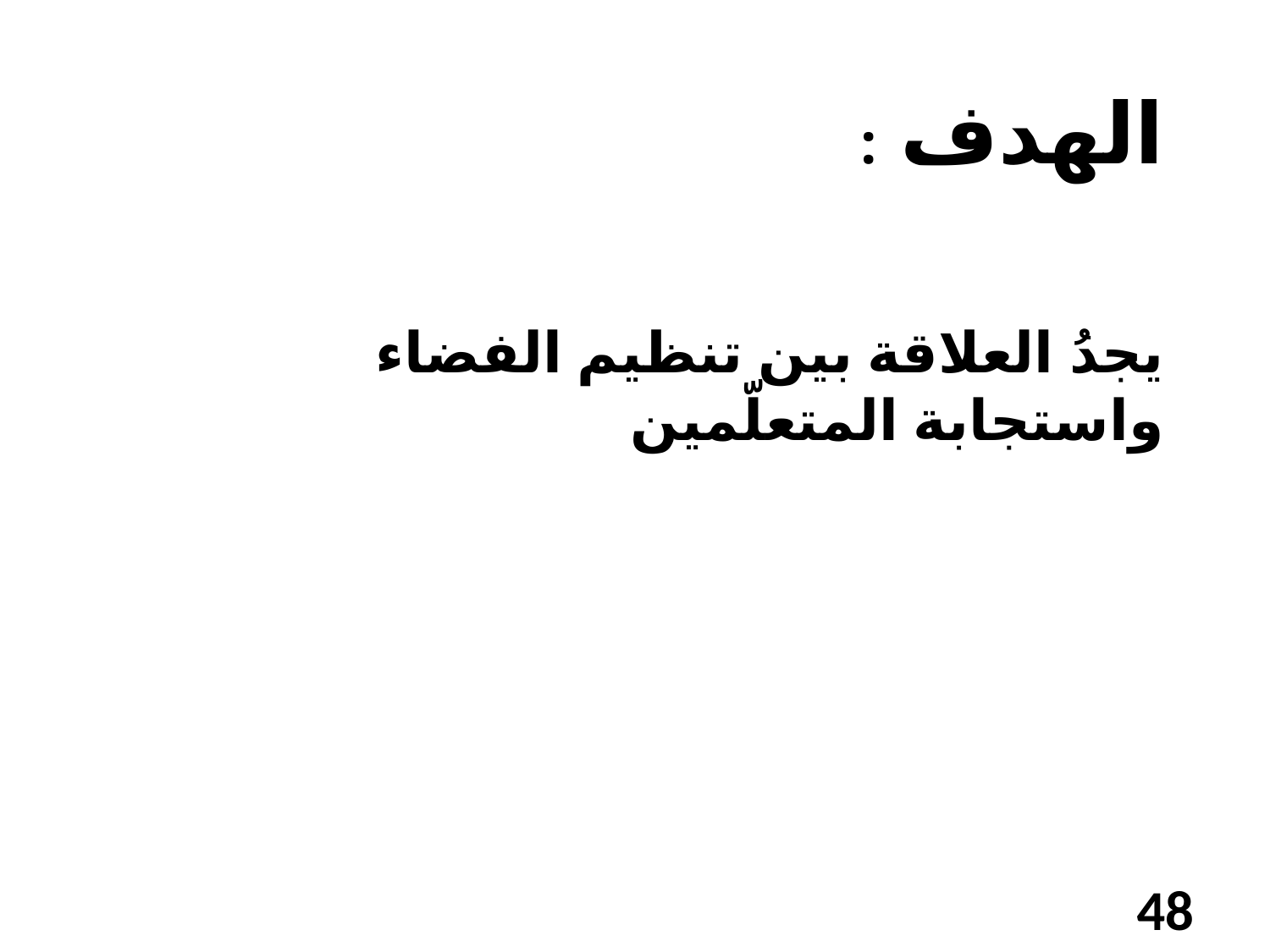

الهدف :

يجدُ العلاقة بين تنظيم الفضاء واستجابة المتعلّمين

48